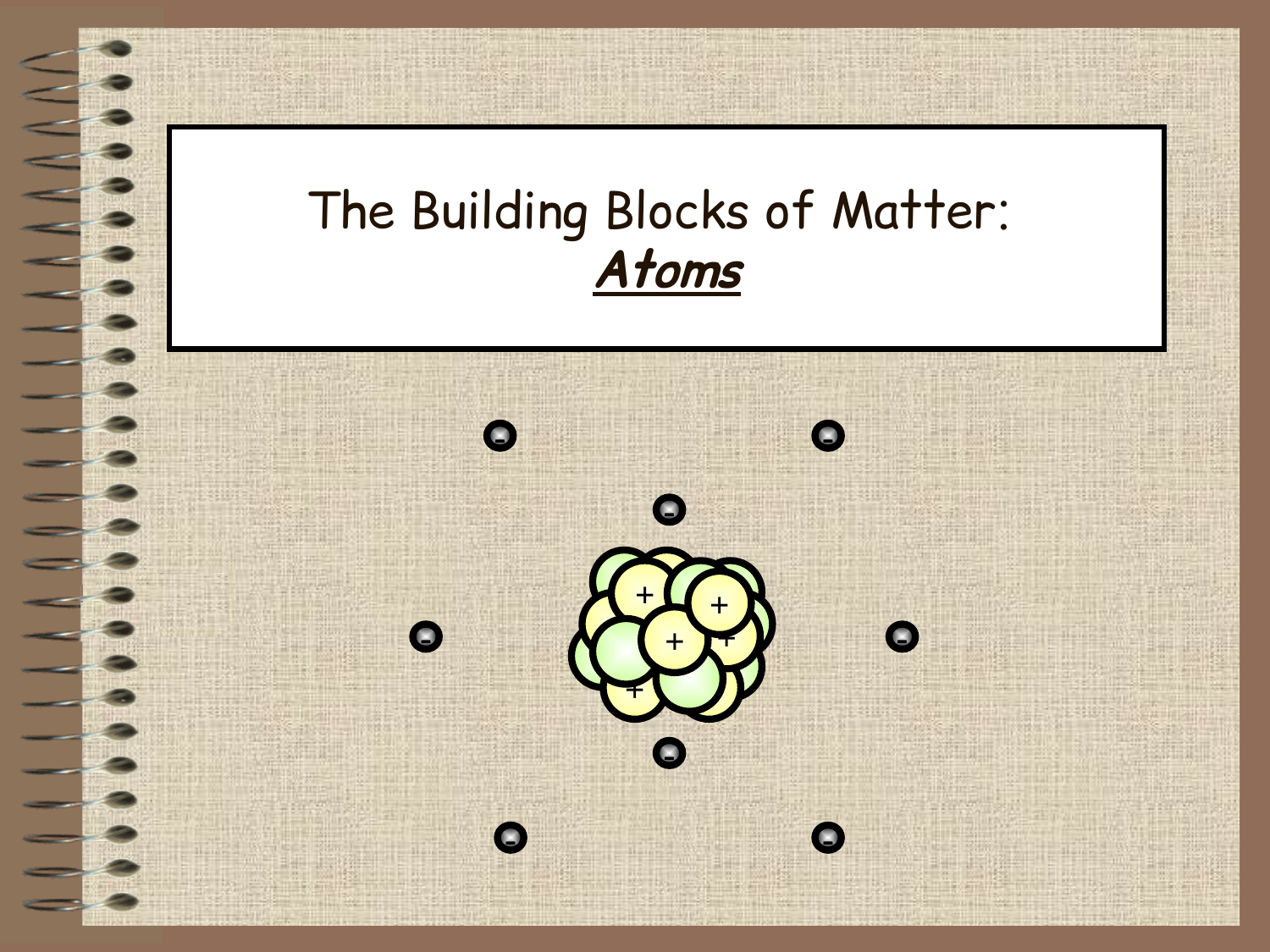

# The Building Blocks of Matter: Atoms
-
-
-

+
+

+
+

+
+

-

-

+
+
-
-
-